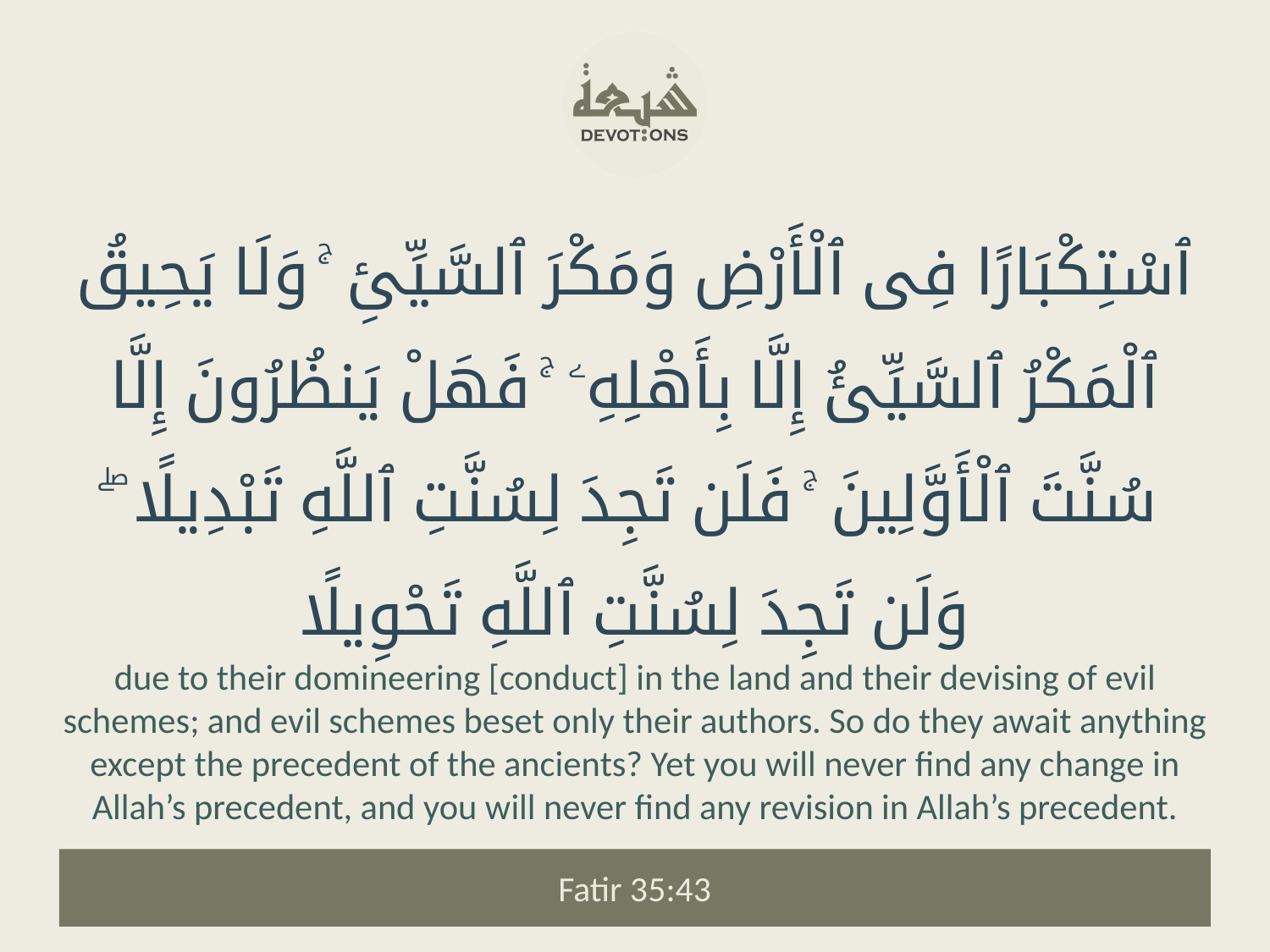

ٱسْتِكْبَارًا فِى ٱلْأَرْضِ وَمَكْرَ ٱلسَّيِّئِ ۚ وَلَا يَحِيقُ ٱلْمَكْرُ ٱلسَّيِّئُ إِلَّا بِأَهْلِهِۦ ۚ فَهَلْ يَنظُرُونَ إِلَّا سُنَّتَ ٱلْأَوَّلِينَ ۚ فَلَن تَجِدَ لِسُنَّتِ ٱللَّهِ تَبْدِيلًا ۖ وَلَن تَجِدَ لِسُنَّتِ ٱللَّهِ تَحْوِيلًا
due to their domineering [conduct] in the land and their devising of evil schemes; and evil schemes beset only their authors. So do they await anything except the precedent of the ancients? Yet you will never find any change in Allah’s precedent, and you will never find any revision in Allah’s precedent.
Fatir 35:43